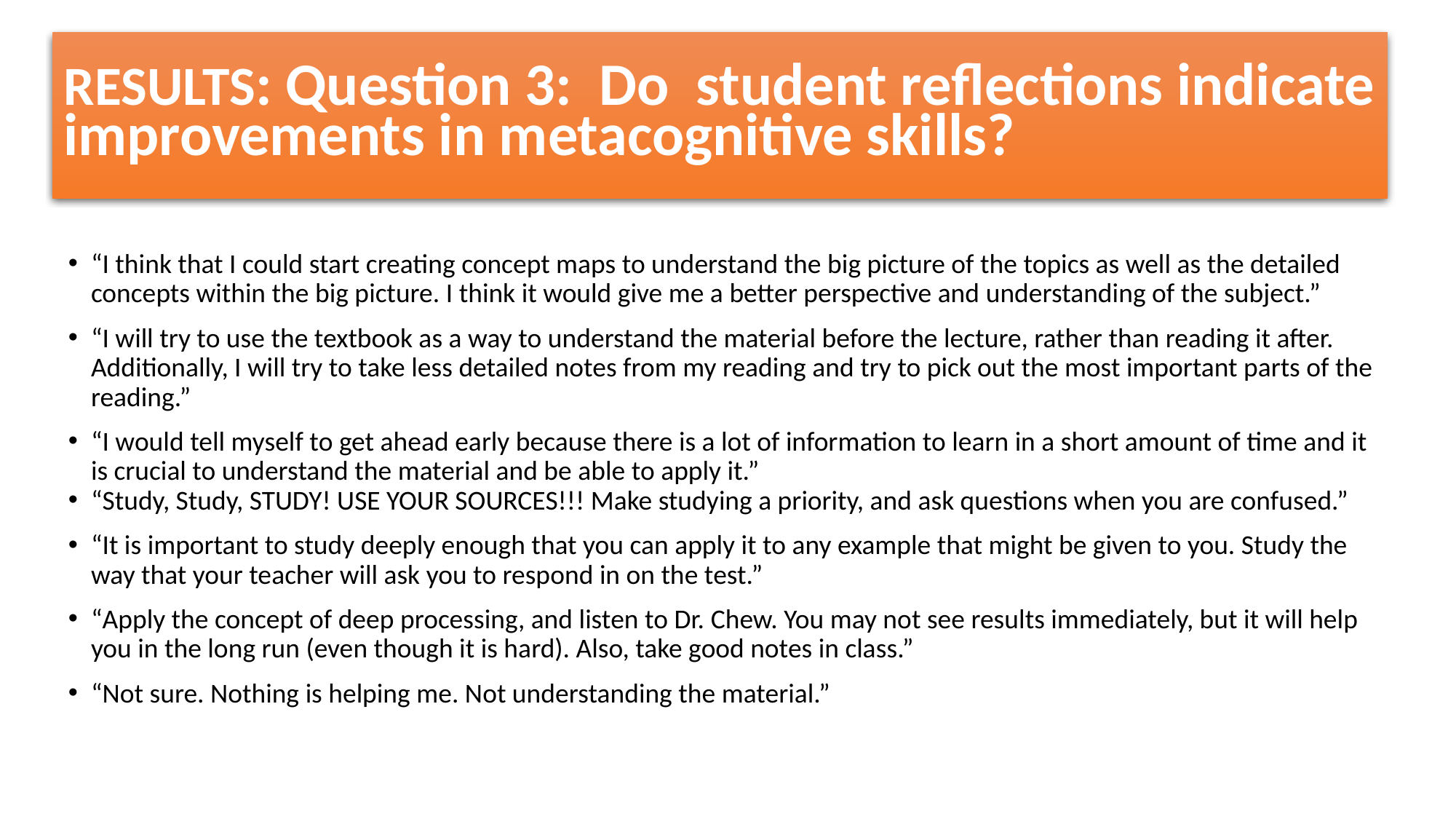

RESULTS: Question 3:  Do  student reflections indicate improvements in metacognitive skills?
“I think that I could start creating concept maps to understand the big picture of the topics as well as the detailed concepts within the big picture. I think it would give me a better perspective and understanding of the subject.”
“I will try to use the textbook as a way to understand the material before the lecture, rather than reading it after. Additionally, I will try to take less detailed notes from my reading and try to pick out the most important parts of the reading.”
“I would tell myself to get ahead early because there is a lot of information to learn in a short amount of time and it is crucial to understand the material and be able to apply it.”
“Study, Study, STUDY! USE YOUR SOURCES!!! Make studying a priority, and ask questions when you are confused.”
“It is important to study deeply enough that you can apply it to any example that might be given to you. Study the way that your teacher will ask you to respond in on the test.”
“Apply the concept of deep processing, and listen to Dr. Chew. You may not see results immediately, but it will help you in the long run (even though it is hard). Also, take good notes in class.”
“Not sure. Nothing is helping me. Not understanding the material.”